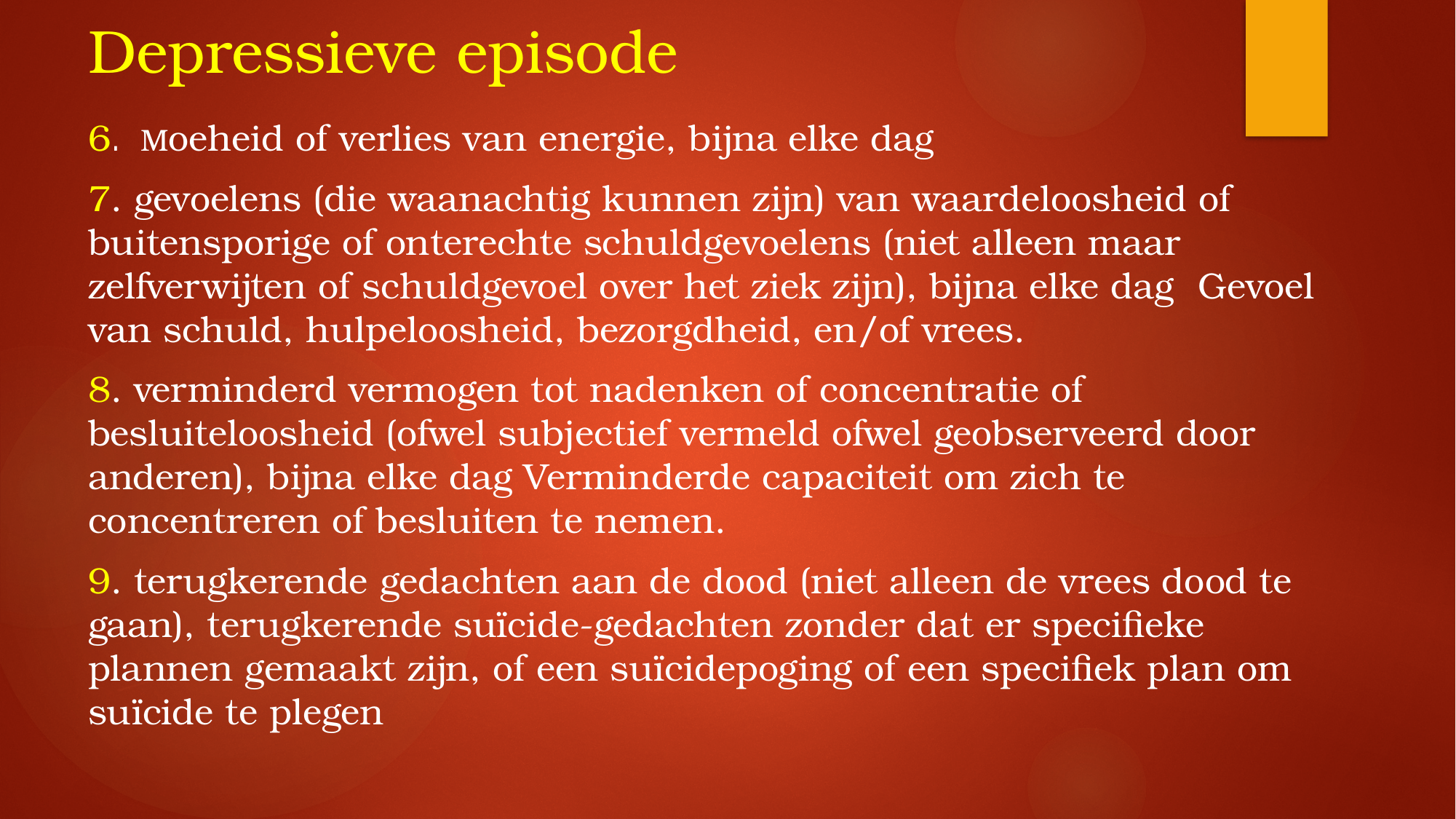

# Depressieve episode
6.  Moeheid of verlies van energie, bijna elke dag
7. gevoelens (die waanachtig kunnen zijn) van waardeloosheid of    buitensporige of onterechte schuldgevoelens (niet alleen maar zelfverwijten of schuldgevoel over het ziek zijn), bijna elke dag  Gevoel van schuld, hulpeloosheid, bezorgdheid, en/of vrees.
8. verminderd vermogen tot nadenken of concentratie of besluiteloosheid (ofwel subjectief vermeld ofwel geobserveerd door anderen), bijna elke dag Verminderde capaciteit om zich te concentreren of besluiten te nemen.
9. terugkerende gedachten aan de dood (niet alleen de vrees dood te gaan), terugkerende suïcide-gedachten zonder dat er specifieke plannen gemaakt zijn, of een suïcidepoging of een specifiek plan om suïcide te plegen